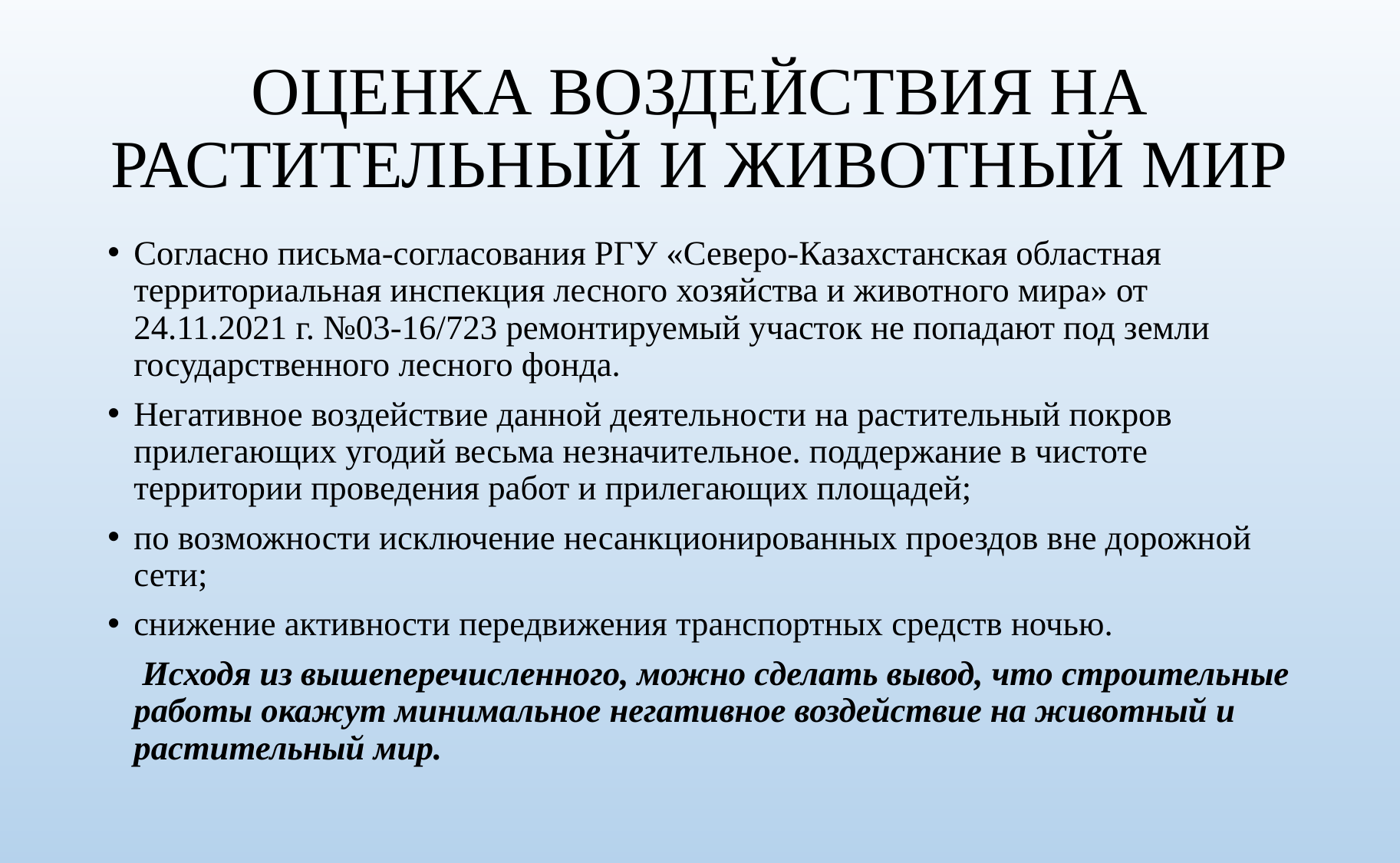

# ОЦЕНКА ВОЗДЕЙСТВИЯ НА РАСТИТЕЛЬНЫЙ И ЖИВОТНЫЙ МИР
Cогласно письма-согласования РГУ «Северо-Казахстанская областная территориальная инспекция лесного хозяйства и животного мира» от 24.11.2021 г. №03-16/723 ремонтируемый участок не попадают под земли государственного лесного фонда.
Негативное воздействие данной деятельности на растительный покров прилегающих угодий весьма незначительное. поддержание в чистоте территории проведения работ и прилегающих площадей;
по возможности исключение несанкционированных проездов вне дорожной сети;
снижение активности передвижения транспортных средств ночью.
    Исходя из вышеперечисленного, можно сделать вывод, что строительные работы окажут минимальное негативное воздействие на животный и растительный мир.